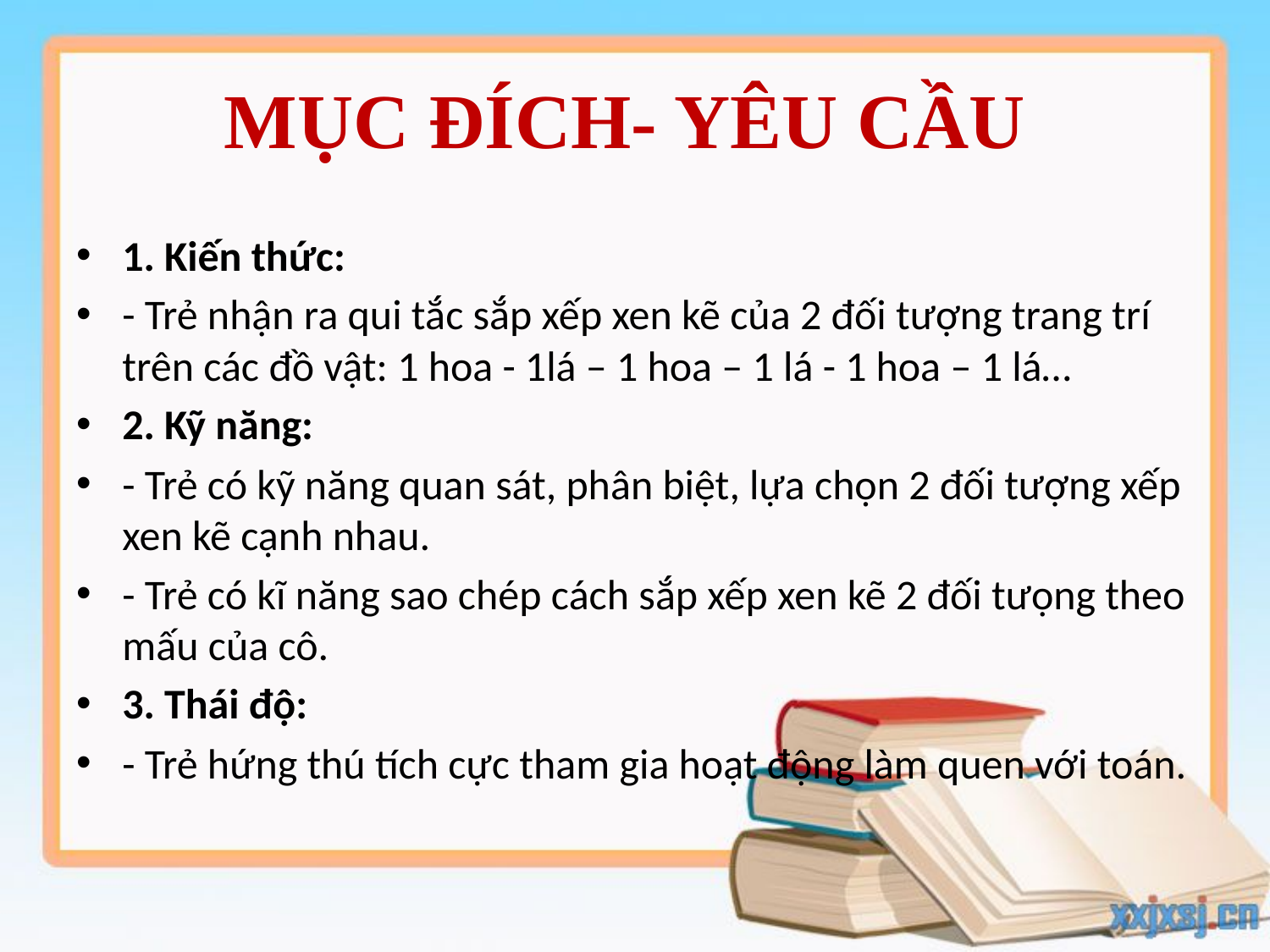

# MỤC ĐÍCH- YÊU CẦU
1. Kiến thức:
- Trẻ nhận ra qui tắc sắp xếp xen kẽ của 2 đối tượng trang trí trên các đồ vật: 1 hoa - 1lá – 1 hoa – 1 lá - 1 hoa – 1 lá…
2. Kỹ năng:
- Trẻ có kỹ năng quan sát, phân biệt, lựa chọn 2 đối tượng xếp xen kẽ cạnh nhau.
- Trẻ có kĩ năng sao chép cách sắp xếp xen kẽ 2 đối tưọng theo mấu của cô.
3. Thái độ:
- Trẻ hứng thú tích cực tham gia hoạt động làm quen với toán.